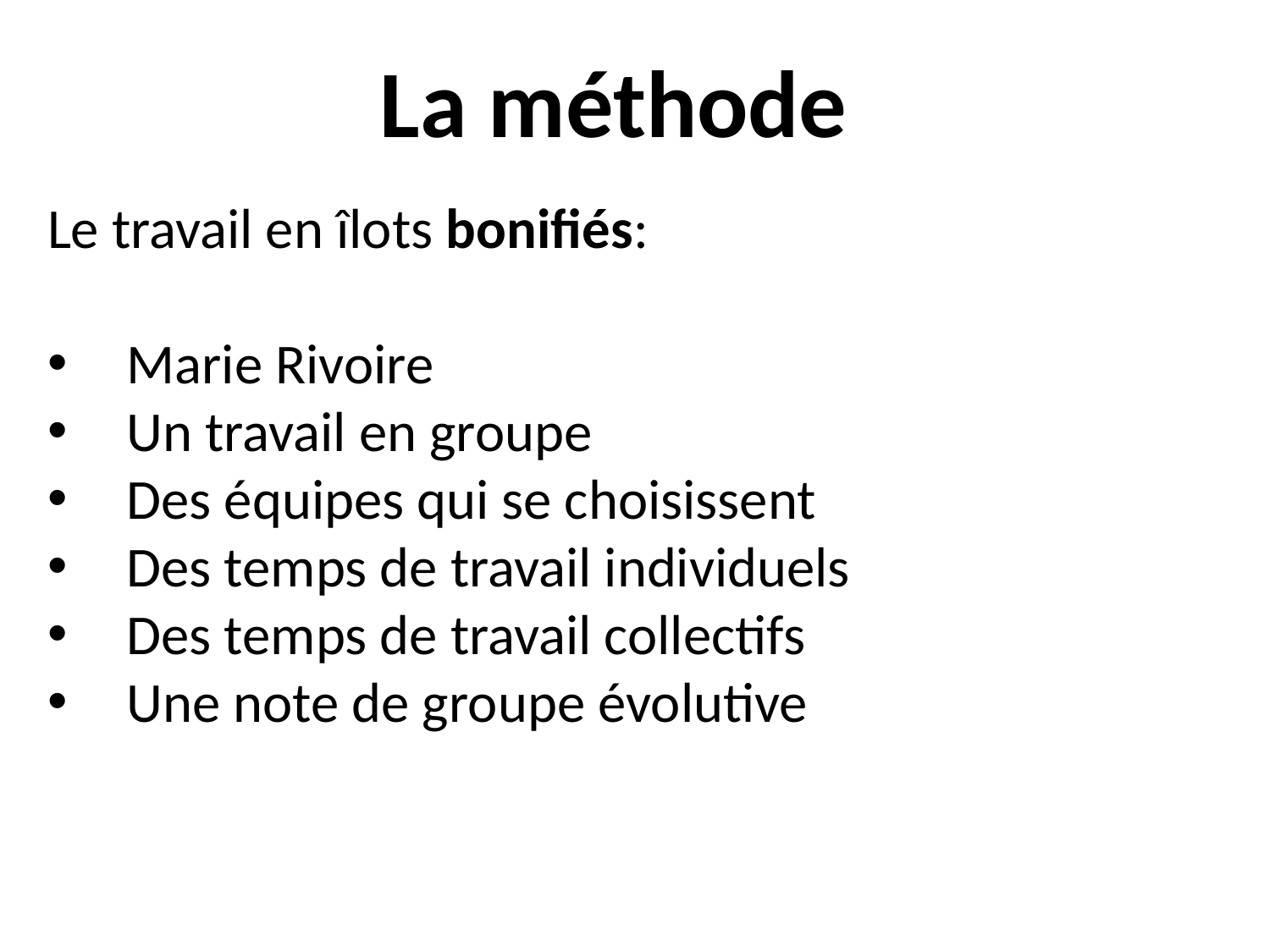

La méthode
Le travail en îlots bonifiés:

Marie Rivoire
Un travail en groupe
Des équipes qui se choisissent
Des temps de travail individuels
Des temps de travail collectifs
Une note de groupe évolutive